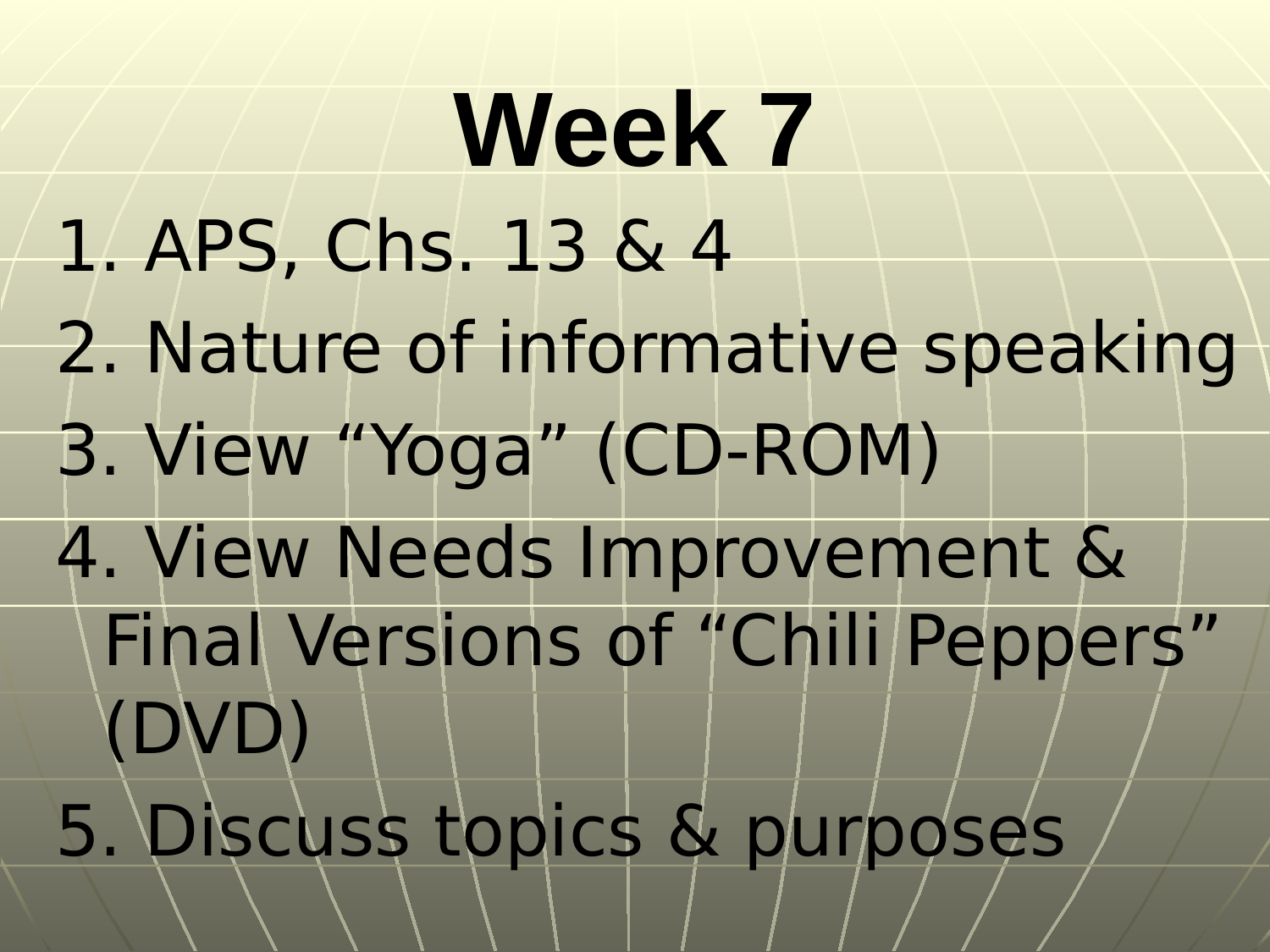

# Week 7
1. APS, Chs. 13 & 4
2. Nature of informative speaking
3. View “Yoga” (CD-ROM)
4. View Needs Improvement & Final Versions of “Chili Peppers” (DVD)
5. Discuss topics & purposes